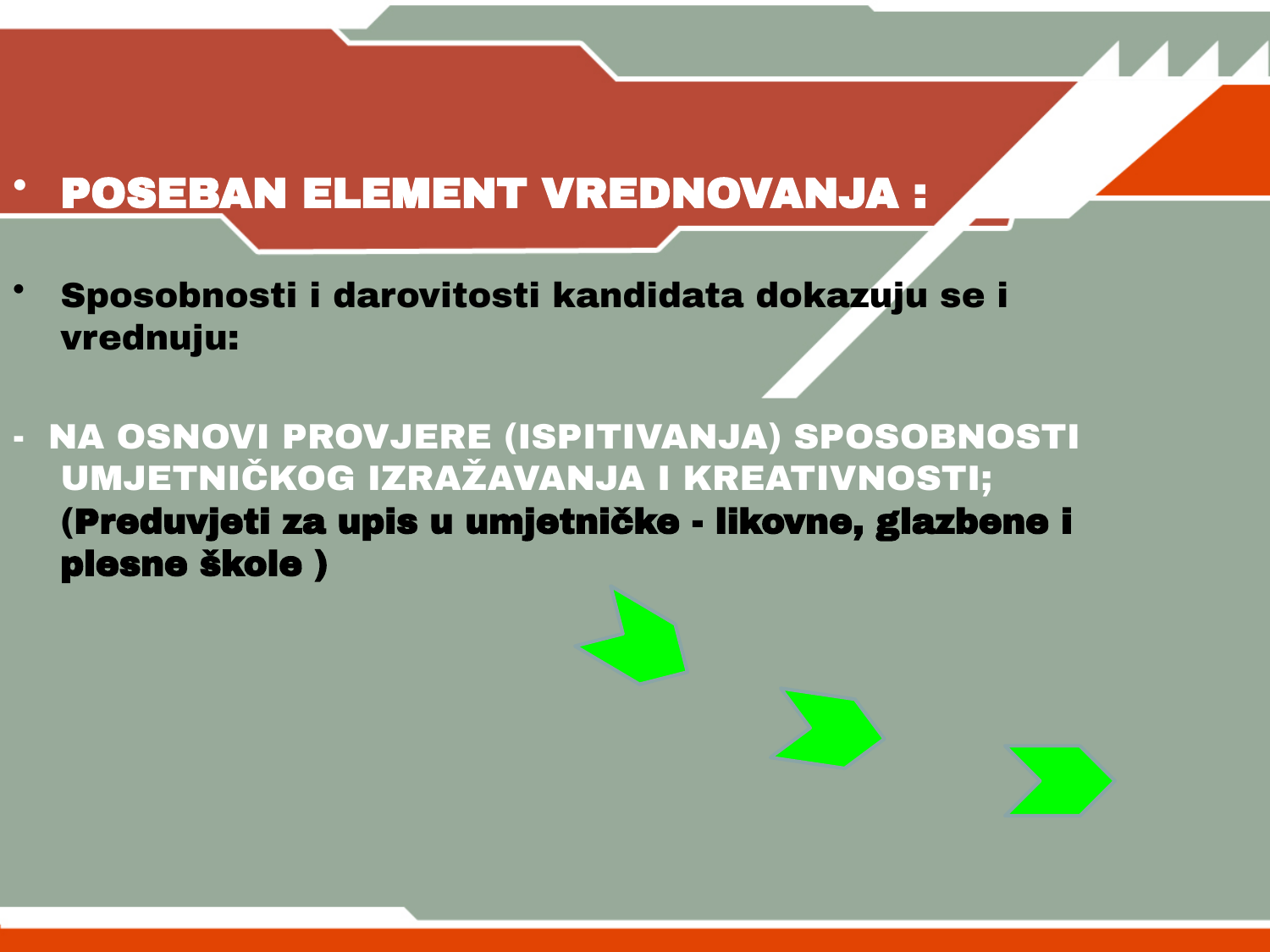

POSEBAN ELEMENT VREDNOVANJA :

Sposobnosti i darovitosti kandidata dokazuju se i vrednuju:

-  NA OSNOVI PROVJERE (ISPITIVANJA) SPOSOBNOSTI UMJETNIČKOG IZRAŽAVANJA I KREATIVNOSTI; (Preduvjeti za upis u umjetničke - likovne, glazbene i plesne škole )